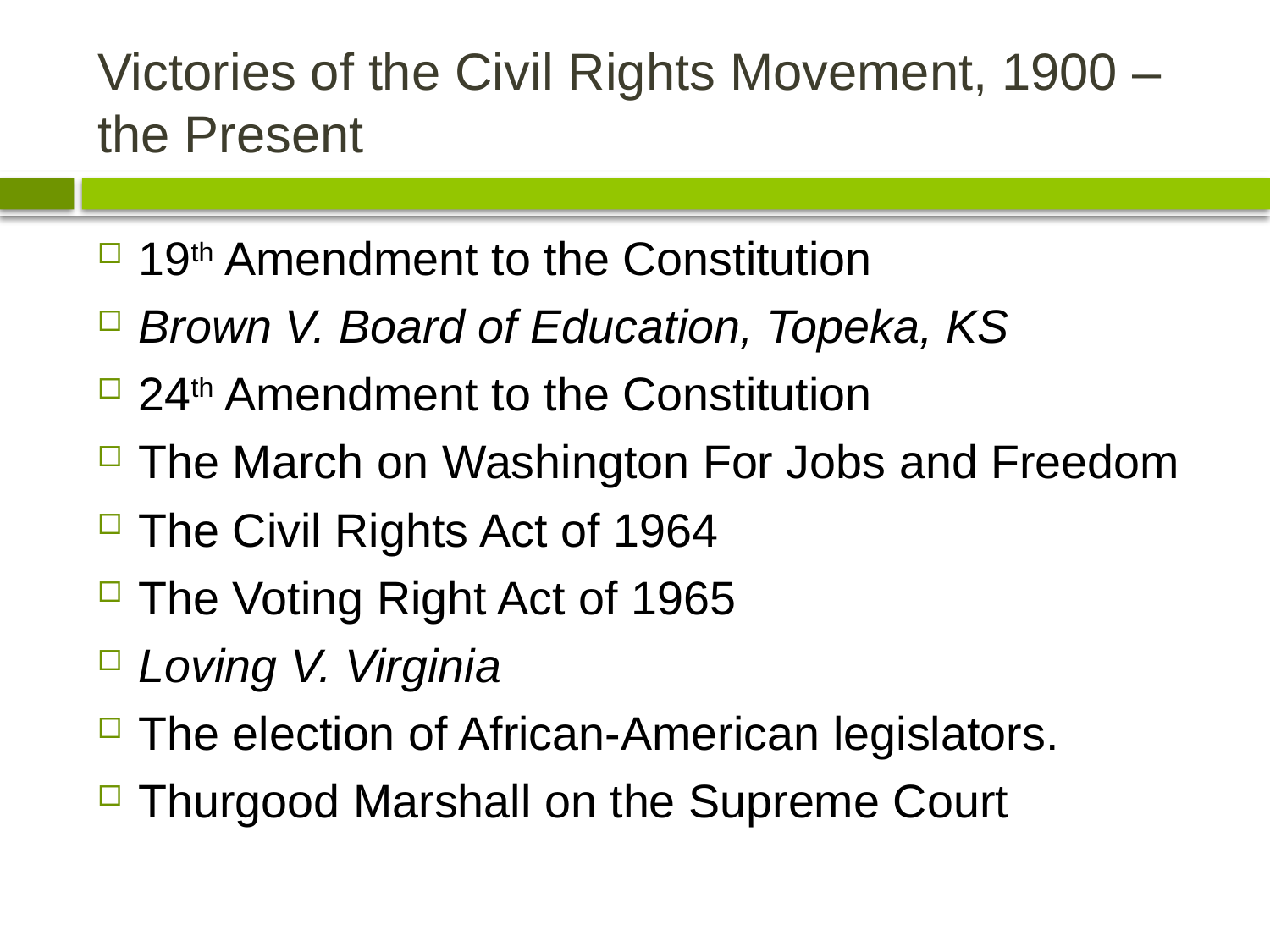

# Victories of the Civil Rights Movement, 1900 – the Present
19th Amendment to the Constitution
Brown V. Board of Education, Topeka, KS
24th Amendment to the Constitution
The March on Washington For Jobs and Freedom
The Civil Rights Act of 1964
The Voting Right Act of 1965
Loving V. Virginia
The election of African-American legislators.
Thurgood Marshall on the Supreme Court